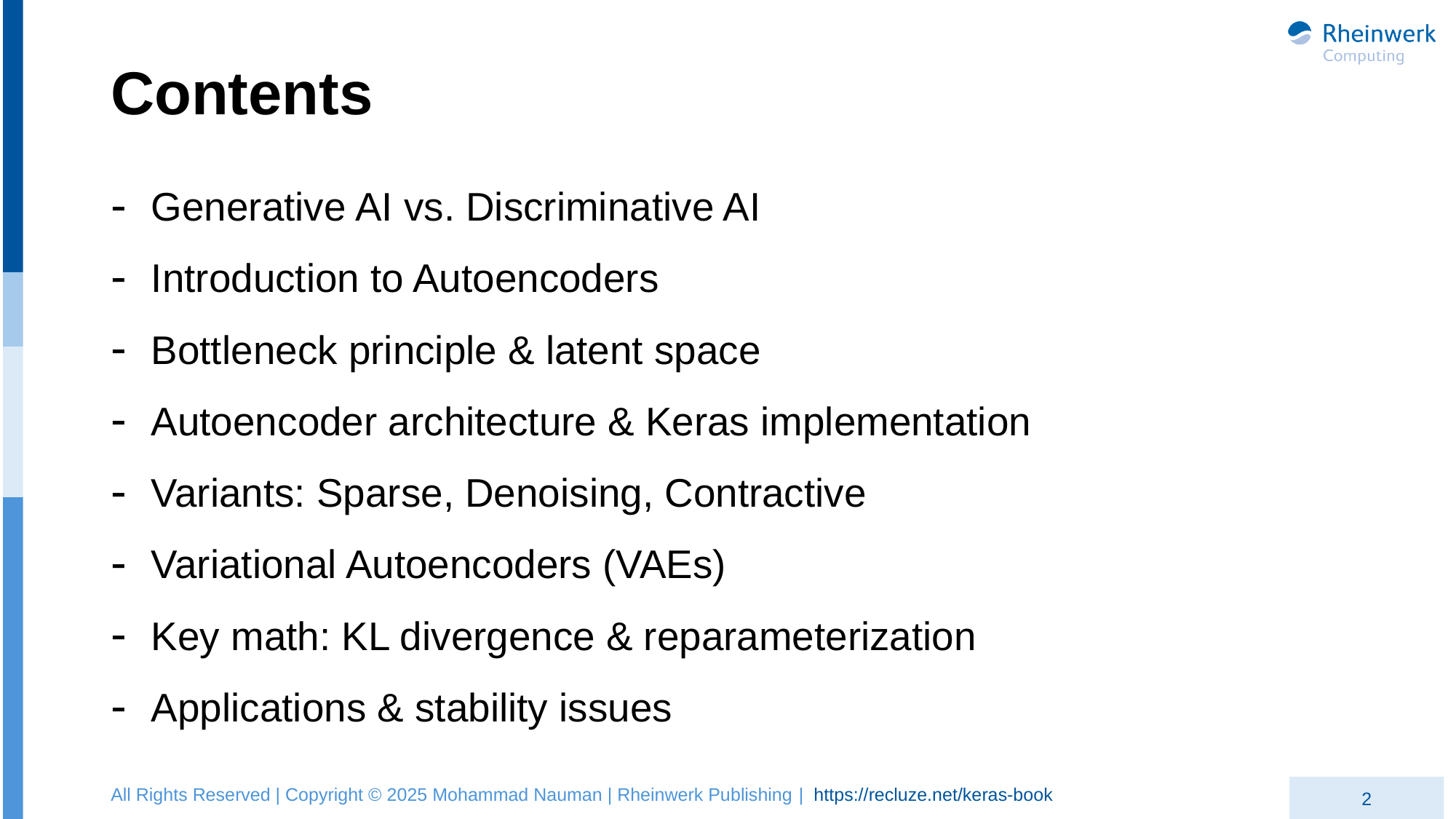

# Contents
Generative AI vs. Discriminative AI
Introduction to Autoencoders
Bottleneck principle & latent space
Autoencoder architecture & Keras implementation
Variants: Sparse, Denoising, Contractive
Variational Autoencoders (VAEs)
Key math: KL divergence & reparameterization
Applications & stability issues